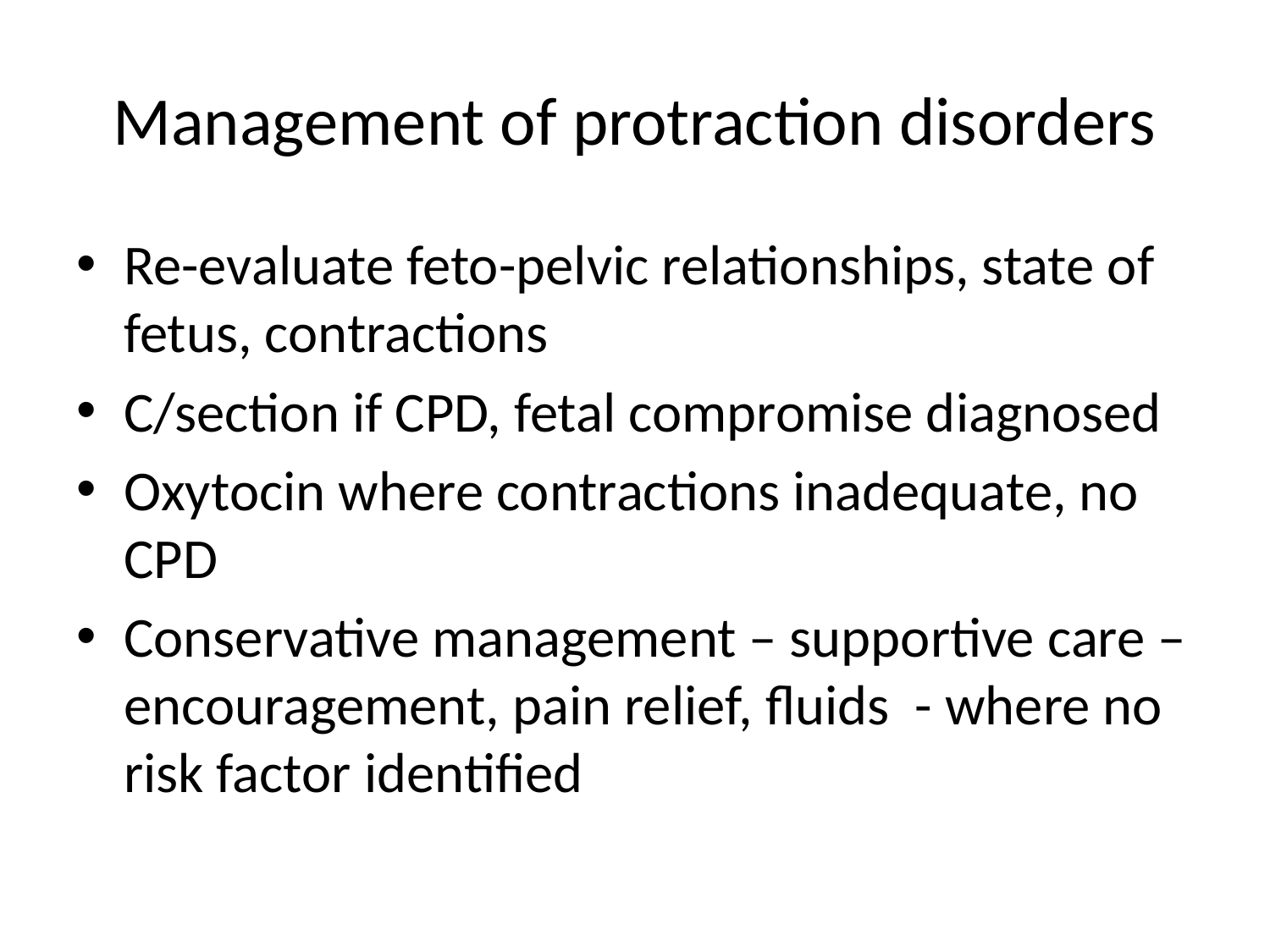

# Management of protraction disorders
Re-evaluate feto-pelvic relationships, state of fetus, contractions
C/section if CPD, fetal compromise diagnosed
Oxytocin where contractions inadequate, no CPD
Conservative management – supportive care – encouragement, pain relief, fluids  - where no risk factor identified